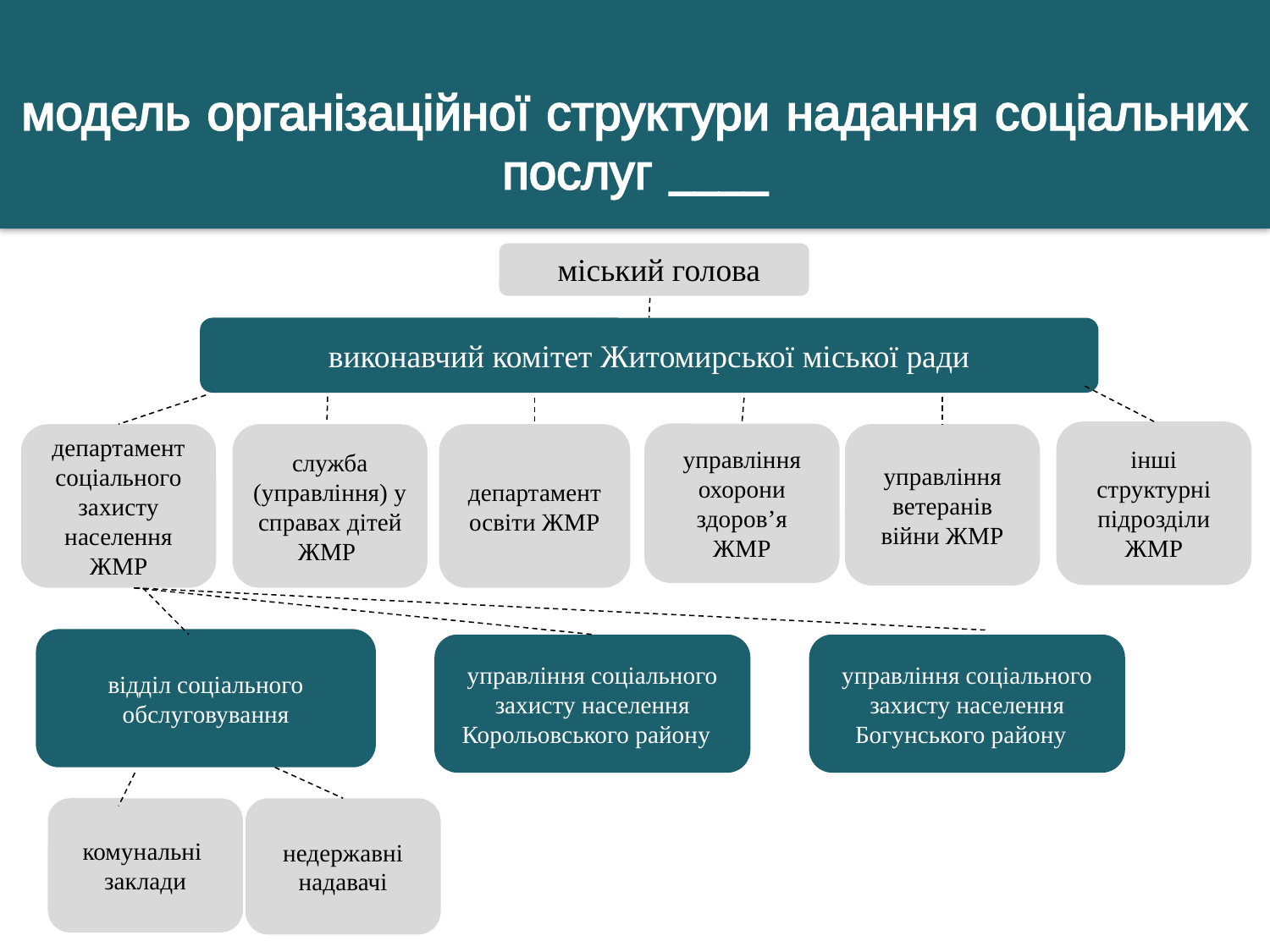

модель організаційної структури надання соціальних послуг ____
міський голова

виконавчий комітет Житомирської міської ради
інші структурні підрозділи ЖМР
управління охорони здоров’я ЖМР
управління ветеранів війни ЖМР
департамент освіти ЖМР
служба (управління) у справах дітей ЖМР
департамент соціального захисту населення ЖМР
відділ соціального обслуговування
управління соціального захисту населення Корольовського району
управління соціального захисту населення Богунського району
комунальні  заклади
недержавні надавачі